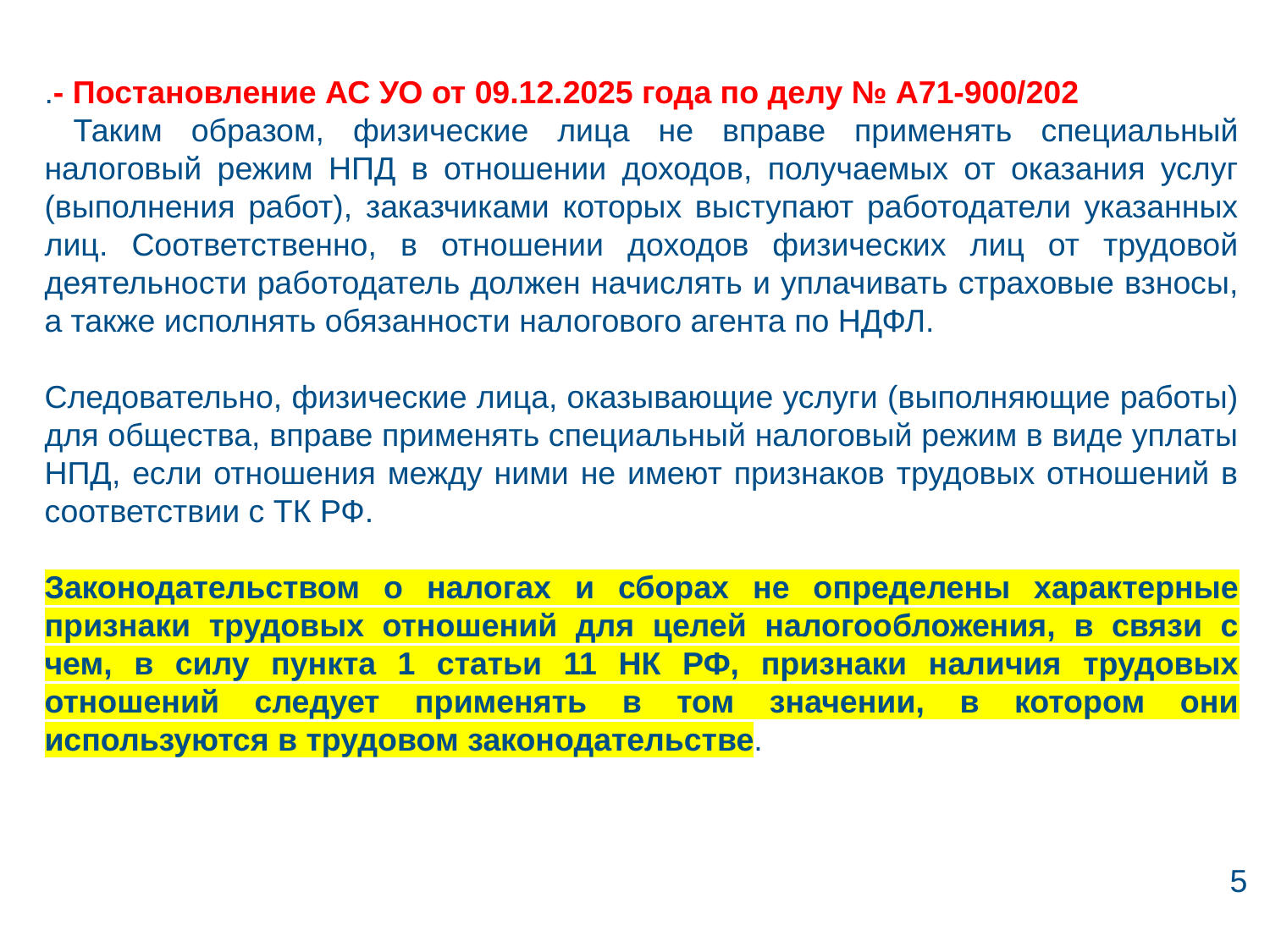

.- Постановление АС УО от 09.12.2025 года по делу № А71-900/202
 Таким образом, физические лица не вправе применять специальный налоговый режим НПД в отношении доходов, получаемых от оказания услуг (выполнения работ), заказчиками которых выступают работодатели указанных лиц. Соответственно, в отношении доходов физических лиц от трудовой деятельности работодатель должен начислять и уплачивать страховые взносы, а также исполнять обязанности налогового агента по НДФЛ.

Следовательно, физические лица, оказывающие услуги (выполняющие работы) для общества, вправе применять специальный налоговый режим в виде уплаты НПД, если отношения между ними не имеют признаков трудовых отношений в соответствии с ТК РФ.

Законодательством о налогах и сборах не определены характерные признаки трудовых отношений для целей налогообложения, в связи с чем, в силу пункта 1 статьи 11 НК РФ, признаки наличия трудовых отношений следует применять в том значении, в котором они используются в трудовом законодательстве.